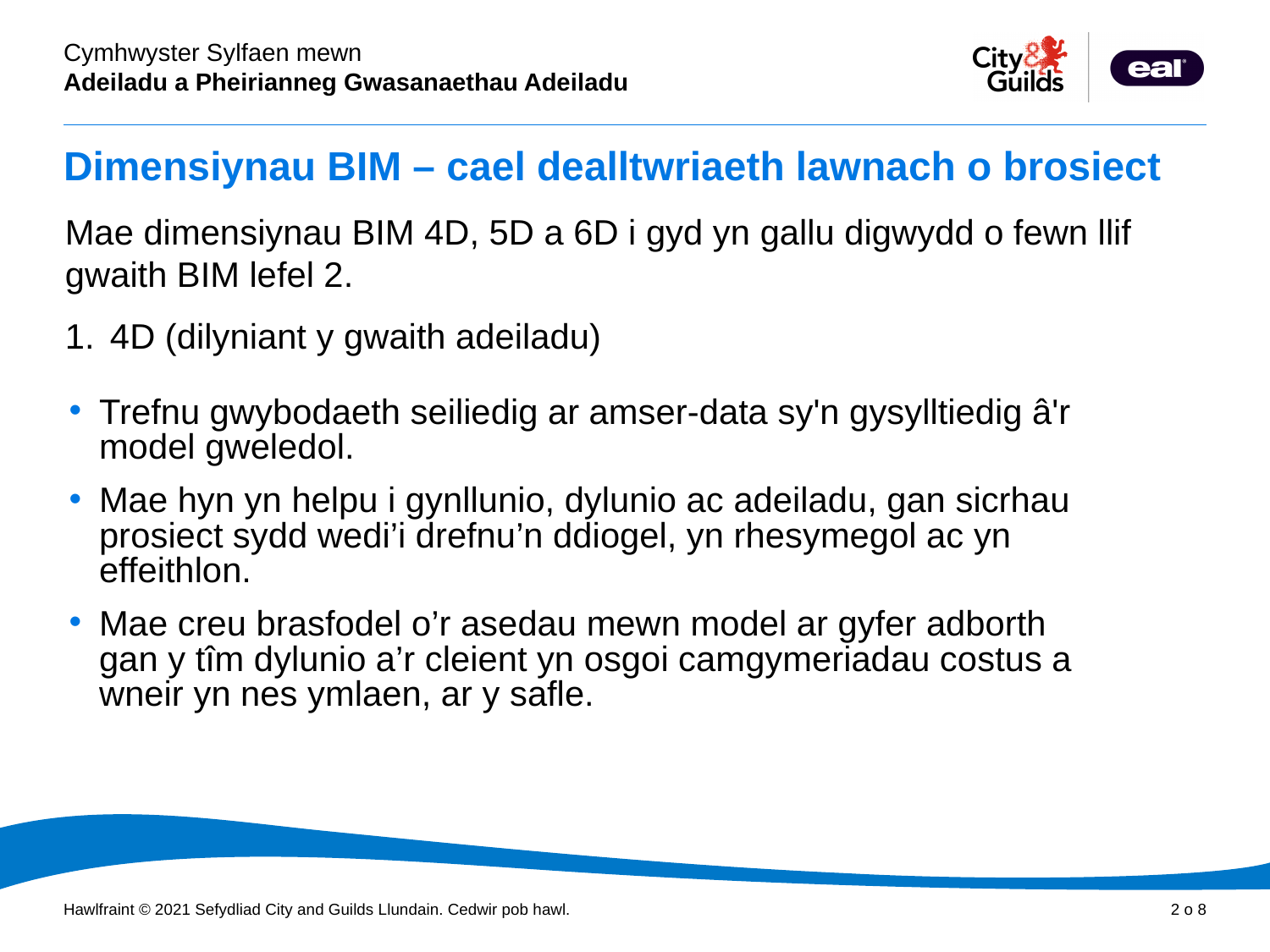

# Dimensiynau BIM – cael dealltwriaeth lawnach o brosiect
Mae dimensiynau BIM 4D, 5D a 6D i gyd yn gallu digwydd o fewn llif gwaith BIM lefel 2.
4D (dilyniant y gwaith adeiladu)

Trefnu gwybodaeth seiliedig ar amser-data sy'n gysylltiedig â'r model gweledol.
Mae hyn yn helpu i gynllunio, dylunio ac adeiladu, gan sicrhau prosiect sydd wedi’i drefnu’n ddiogel, yn rhesymegol ac yn effeithlon.
Mae creu brasfodel o’r asedau mewn model ar gyfer adborth gan y tîm dylunio a’r cleient yn osgoi camgymeriadau costus a wneir yn nes ymlaen, ar y safle.